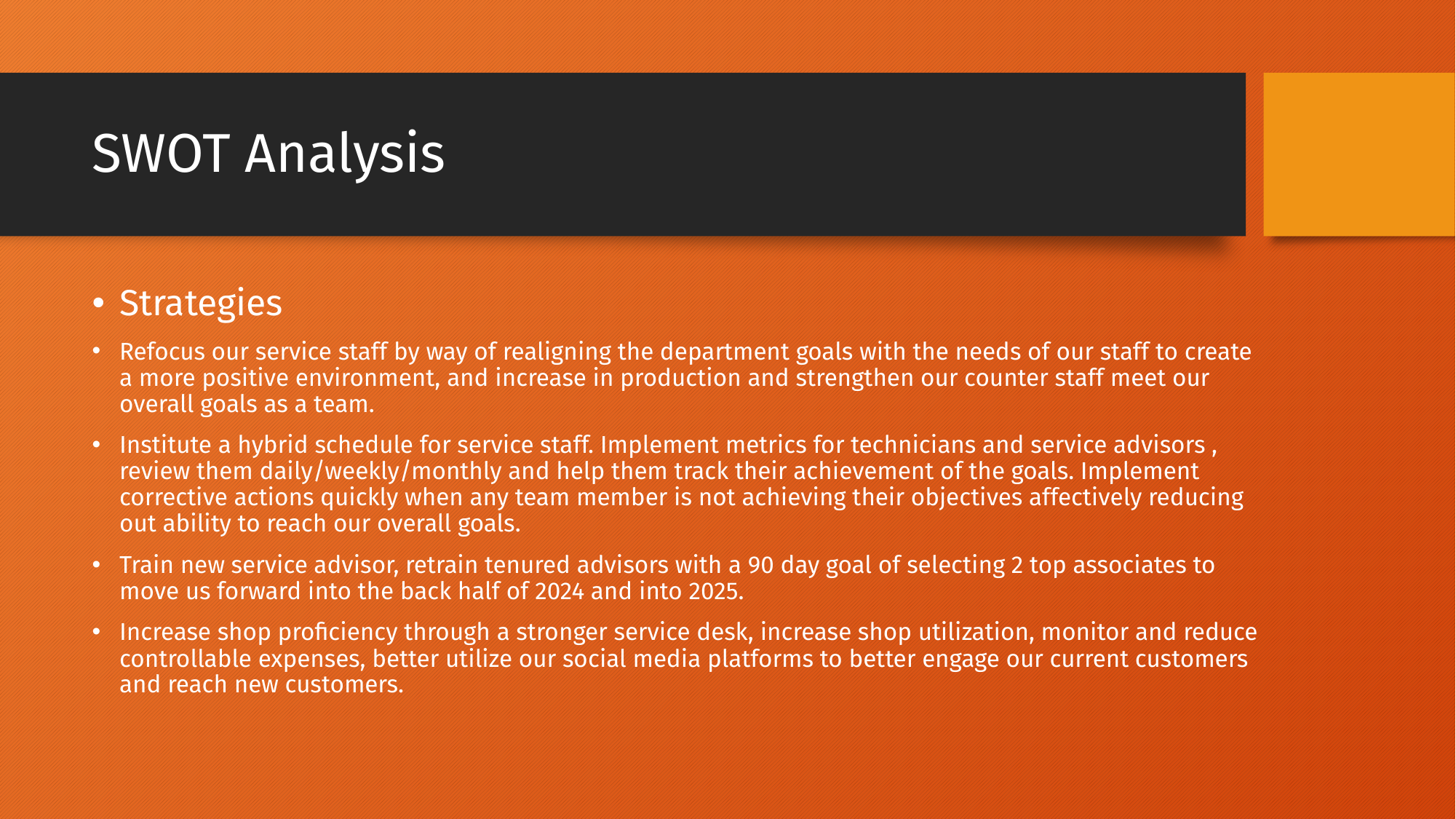

# SWOT Analysis
Strategies
Refocus our service staff by way of realigning the department goals with the needs of our staff to create a more positive environment, and increase in production and strengthen our counter staff meet our overall goals as a team.
Institute a hybrid schedule for service staff. Implement metrics for technicians and service advisors , review them daily/weekly/monthly and help them track their achievement of the goals. Implement corrective actions quickly when any team member is not achieving their objectives affectively reducing out ability to reach our overall goals.
Train new service advisor, retrain tenured advisors with a 90 day goal of selecting 2 top associates to move us forward into the back half of 2024 and into 2025.
Increase shop proficiency through a stronger service desk, increase shop utilization, monitor and reduce controllable expenses, better utilize our social media platforms to better engage our current customers and reach new customers.